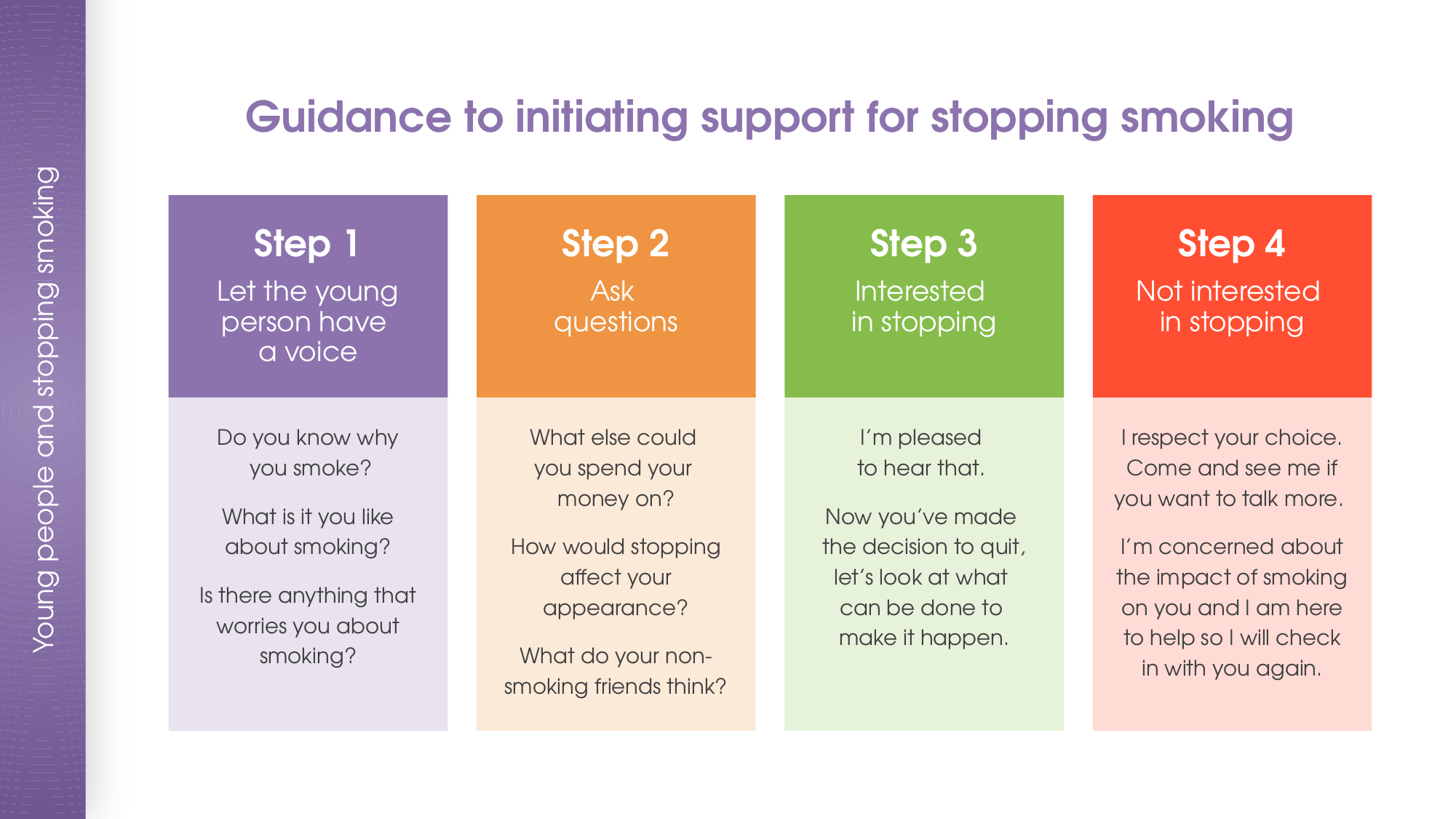

# Guidance to initiating support for stopping smoking
Step 1
Let the young
person have
a voice
Do you know why
 you smoke?
What is it you like about smoking?
Is there anything that worries you about smoking?
Step 2
Ask
questions
What else could
you spend your
money on?
How would stopping affect your appearance?
What do your non-smoking friends think?
Step 3
Interested
in stopping
I’m pleased
to hear that.
Now you’ve made
the decision to quit, let’s look at what
can be done to
make it happen.
Step 4
Not interested
in stopping
I respect your choice. Come and see me if you want to talk more.
I’m concerned about the impact of smoking on you and I am here to help so I will check in with you again.